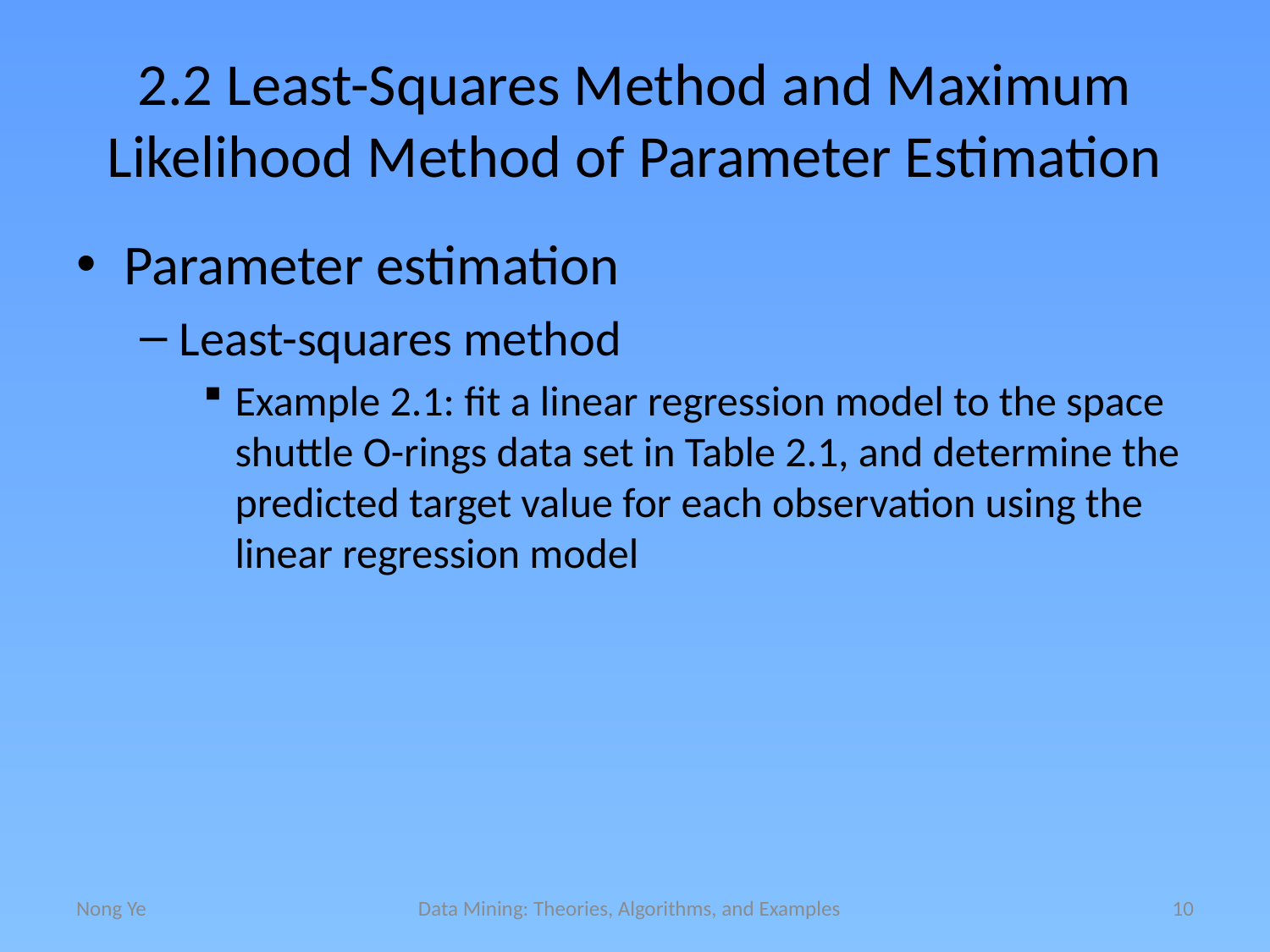

# 2.2 Least-Squares Method and Maximum Likelihood Method of Parameter Estimation
Parameter estimation
Least-squares method
Example 2.1: fit a linear regression model to the space shuttle O-rings data set in Table 2.1, and determine the predicted target value for each observation using the linear regression model
Nong Ye
Data Mining: Theories, Algorithms, and Examples
10